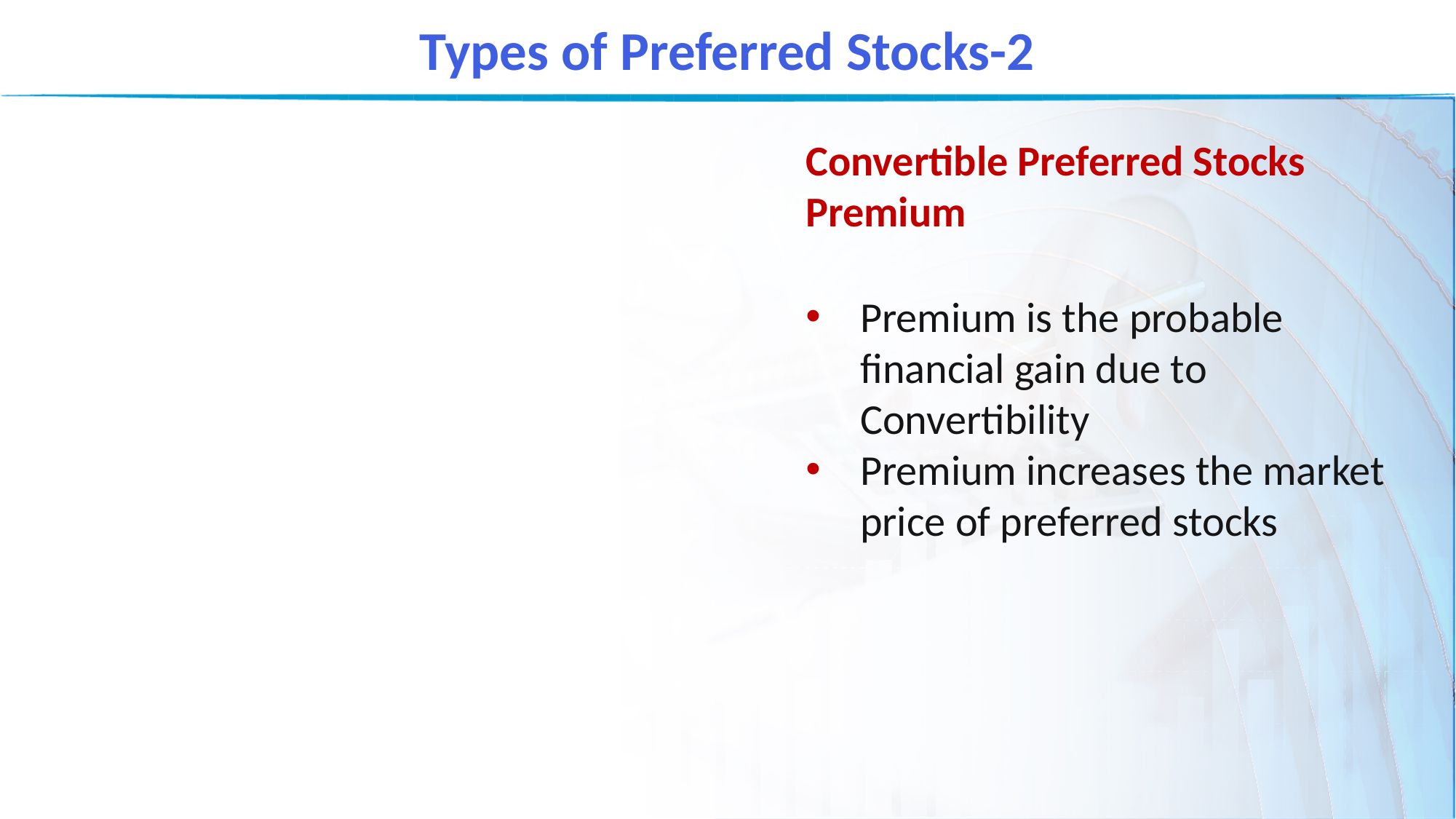

Types of Preferred Stocks-2
Convertible Preferred Stocks Premium

Premium is the probable financial gain due to Convertibility
Premium increases the market price of preferred stocks